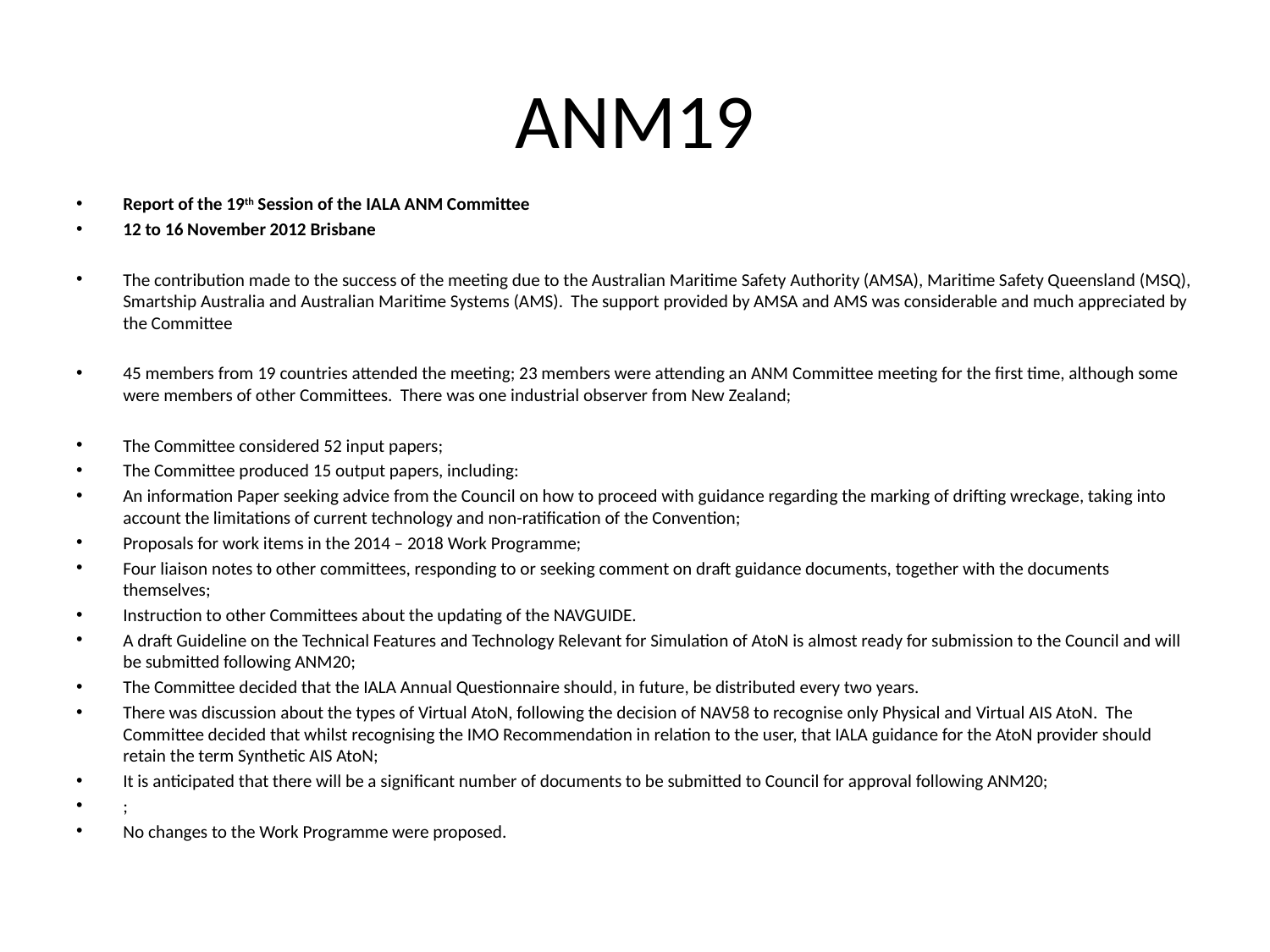

# ANM19
Report of the 19th Session of the IALA ANM Committee
12 to 16 November 2012 Brisbane

The contribution made to the success of the meeting due to the Australian Maritime Safety Authority (AMSA), Maritime Safety Queensland (MSQ), Smartship Australia and Australian Maritime Systems (AMS).  The support provided by AMSA and AMS was considerable and much appreciated by the Committee

45 members from 19 countries attended the meeting; 23 members were attending an ANM Committee meeting for the first time, although some were members of other Committees.  There was one industrial observer from New Zealand;

The Committee considered 52 input papers;
The Committee produced 15 output papers, including:
An information Paper seeking advice from the Council on how to proceed with guidance regarding the marking of drifting wreckage, taking into account the limitations of current technology and non-ratification of the Convention;
Proposals for work items in the 2014 – 2018 Work Programme;
Four liaison notes to other committees, responding to or seeking comment on draft guidance documents, together with the documents themselves;
Instruction to other Committees about the updating of the NAVGUIDE.
A draft Guideline on the Technical Features and Technology Relevant for Simulation of AtoN is almost ready for submission to the Council and will be submitted following ANM20;
The Committee decided that the IALA Annual Questionnaire should, in future, be distributed every two years.
There was discussion about the types of Virtual AtoN, following the decision of NAV58 to recognise only Physical and Virtual AIS AtoN.  The Committee decided that whilst recognising the IMO Recommendation in relation to the user, that IALA guidance for the AtoN provider should retain the term Synthetic AIS AtoN;
It is anticipated that there will be a significant number of documents to be submitted to Council for approval following ANM20;
;
No changes to the Work Programme were proposed.